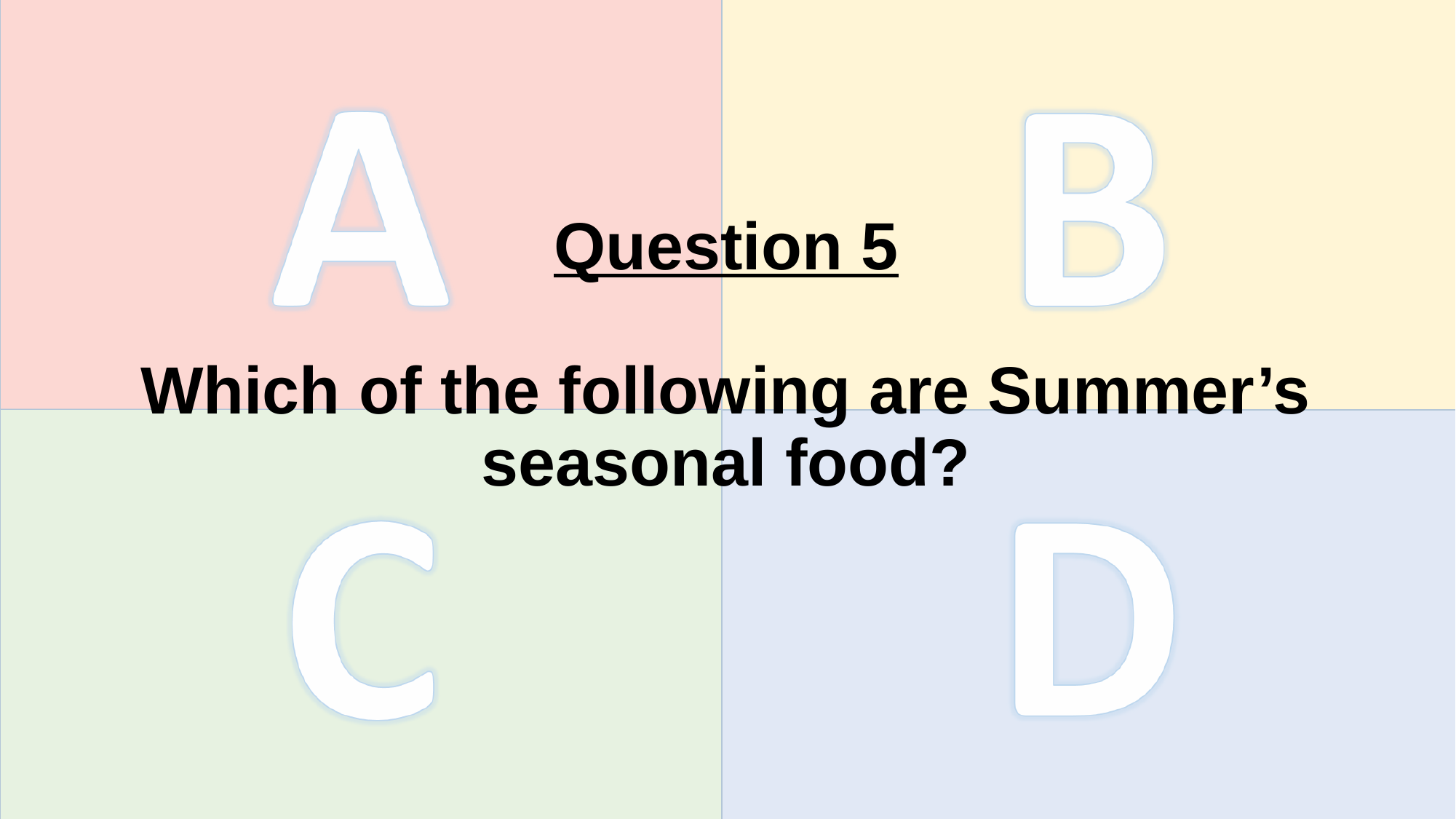

Question 5
Which of the following are Summer’s seasonal food?